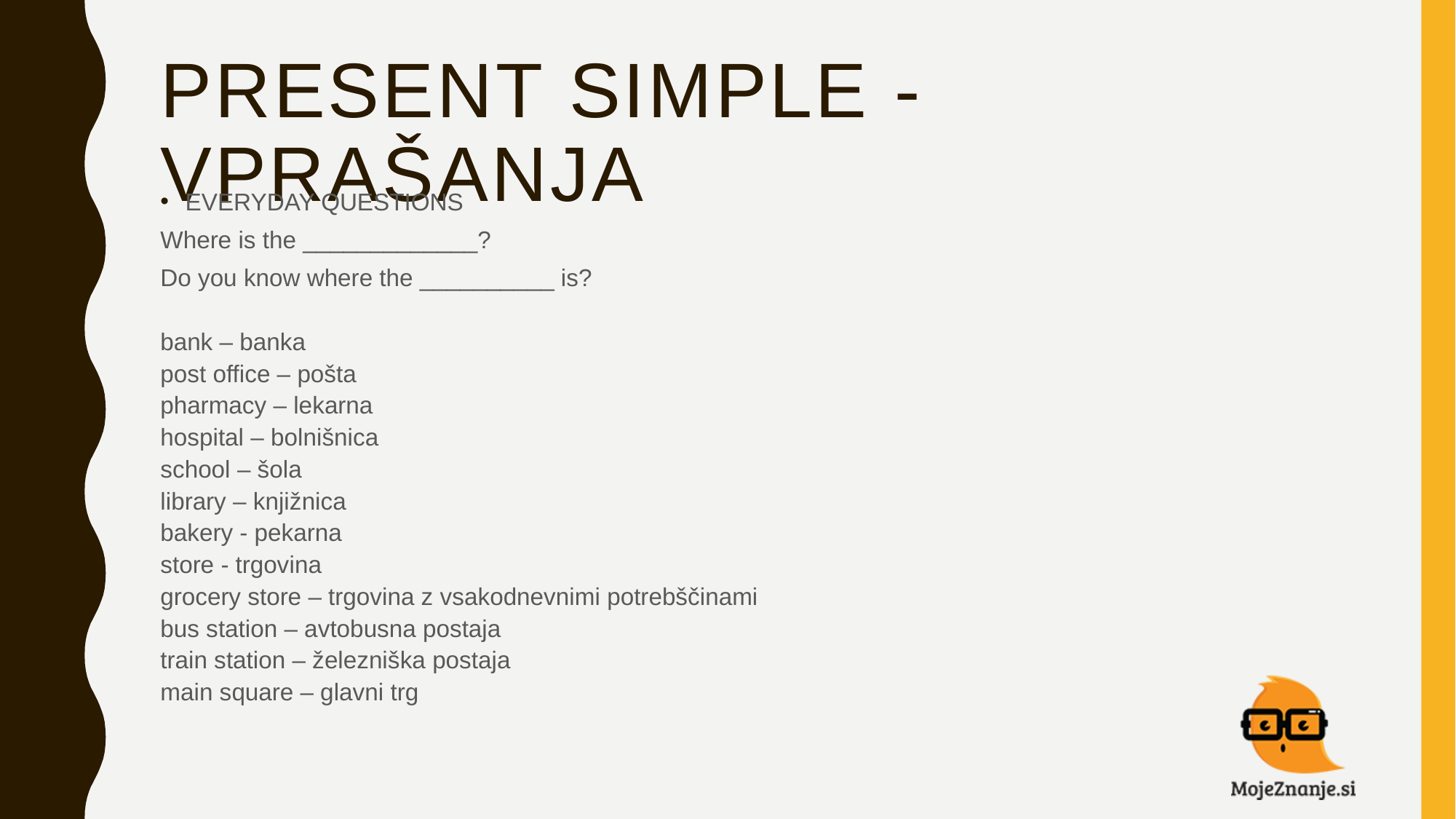

# PRESENT SIMPLE - VPRAŠANJA
EVERYDAY QUESTIONS
Where is the _____________?
Do you know where the __________ is?
bank – banka
post office – pošta
pharmacy – lekarna
hospital – bolnišnica
school – šola
library – knjižnica
bakery - pekarna
store - trgovina
grocery store – trgovina z vsakodnevnimi potrebščinami
bus station – avtobusna postaja
train station – železniška postaja
main square – glavni trg